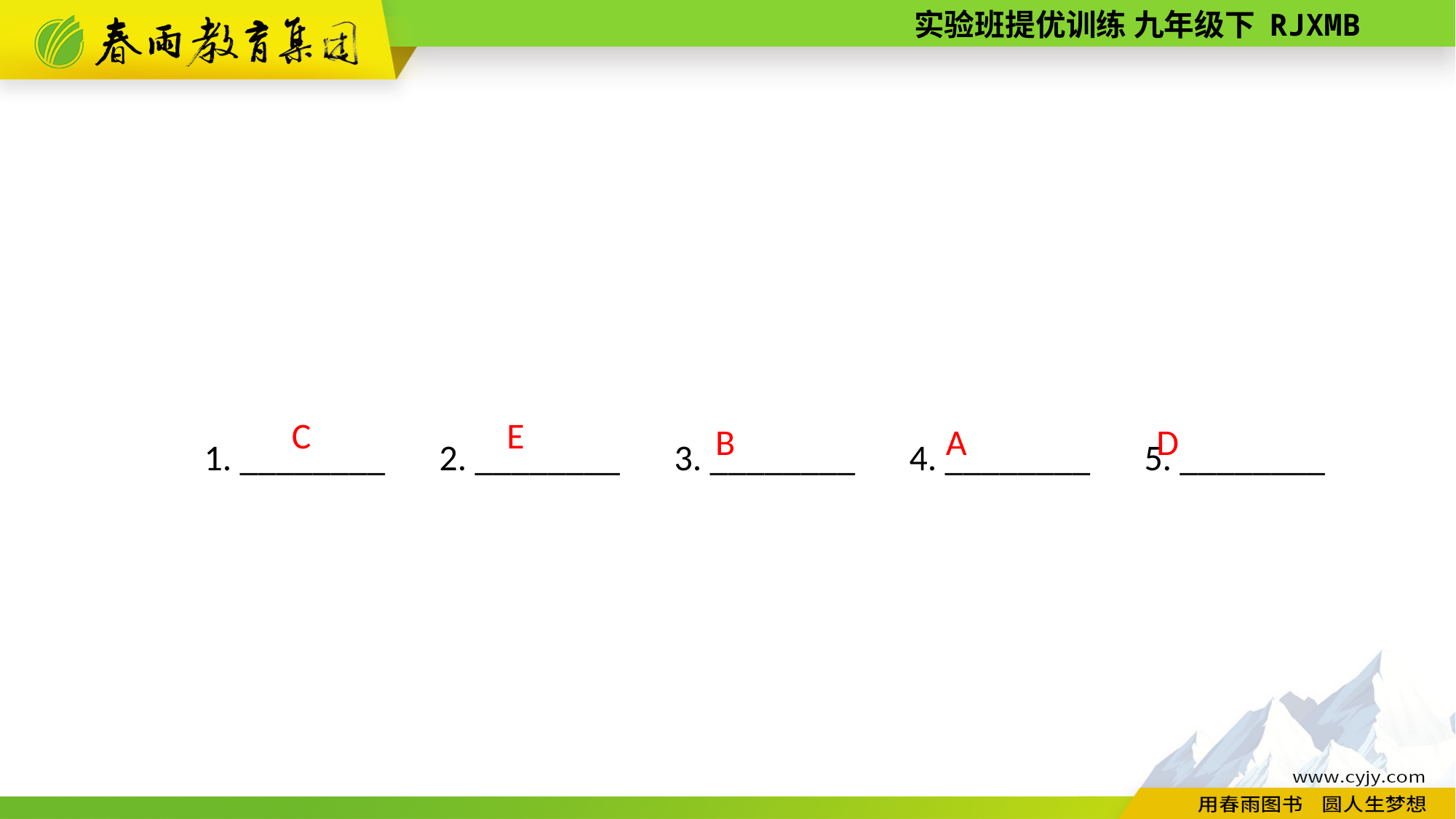

1. ________　2. ________　3. ________　4. ________　5. ________
E
 C
A
D
B